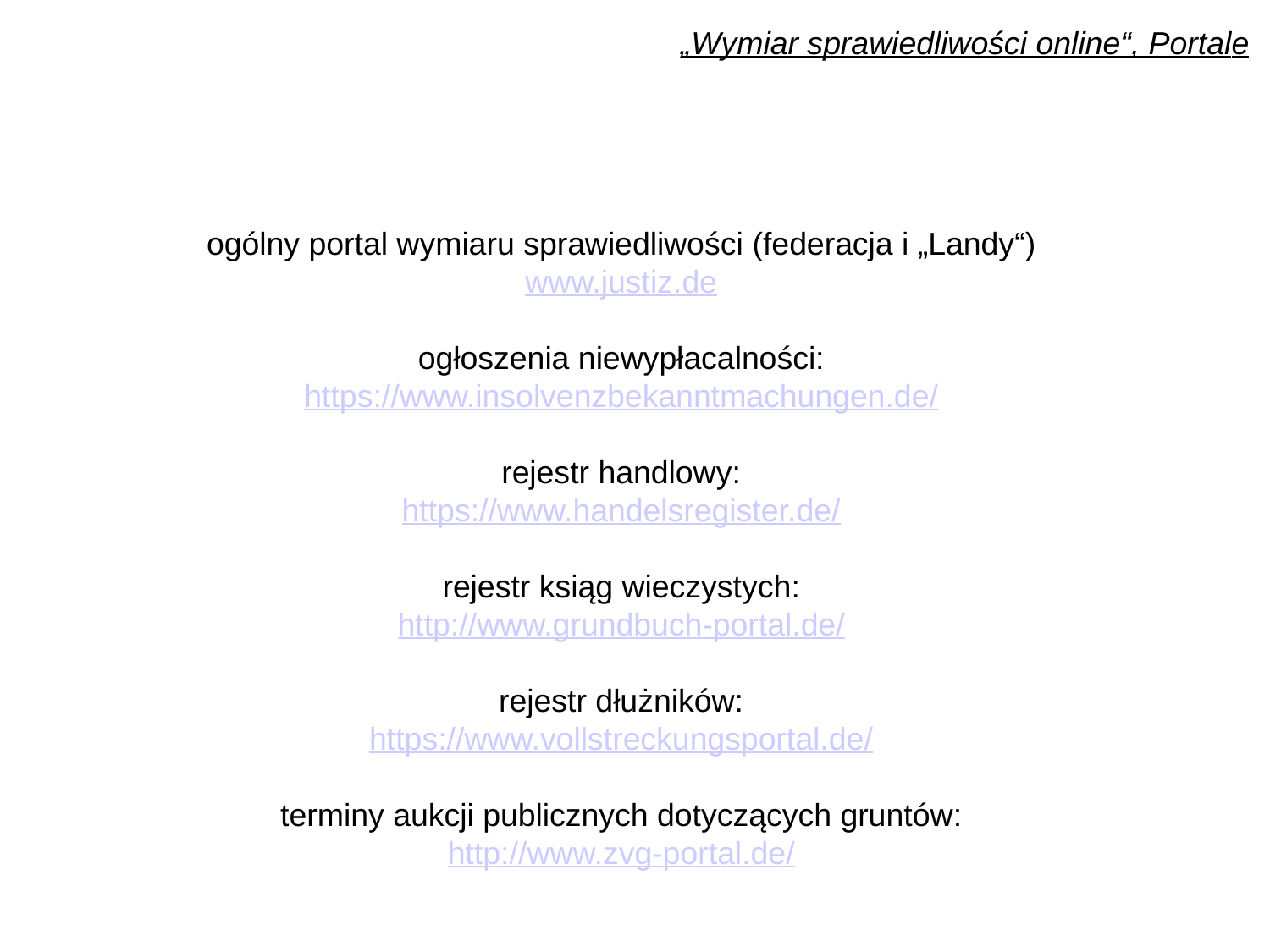

„Wymiar sprawiedliwości online“, Portale
ogólny portal wymiaru sprawiedliwości (federacja i „Landy“)
www.justiz.de

ogłoszenia niewypłacalności:
https://www.insolvenzbekanntmachungen.de/

rejestr handlowy:
https://www.handelsregister.de/

rejestr ksiąg wieczystych:
http://www.grundbuch-portal.de/

rejestr dłużników:
https://www.vollstreckungsportal.de/

terminy aukcji publicznych dotyczących gruntów:
http://www.zvg-portal.de/